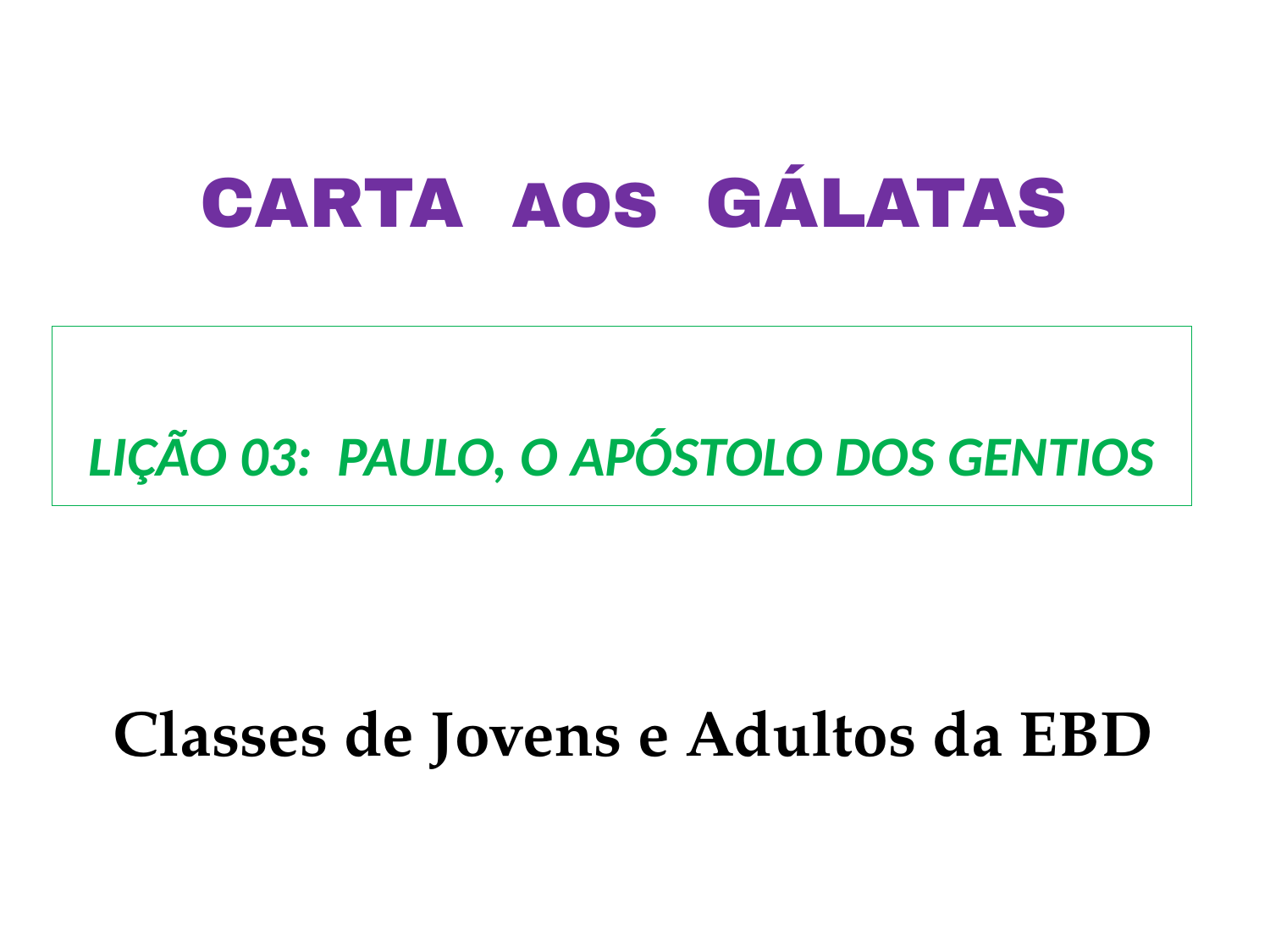

CARTA  AOS  GÁLATAS

LIÇÃO 03:  PAULO, O APÓSTOLO DOS GENTIOS
Classes de Jovens e Adultos da EBD